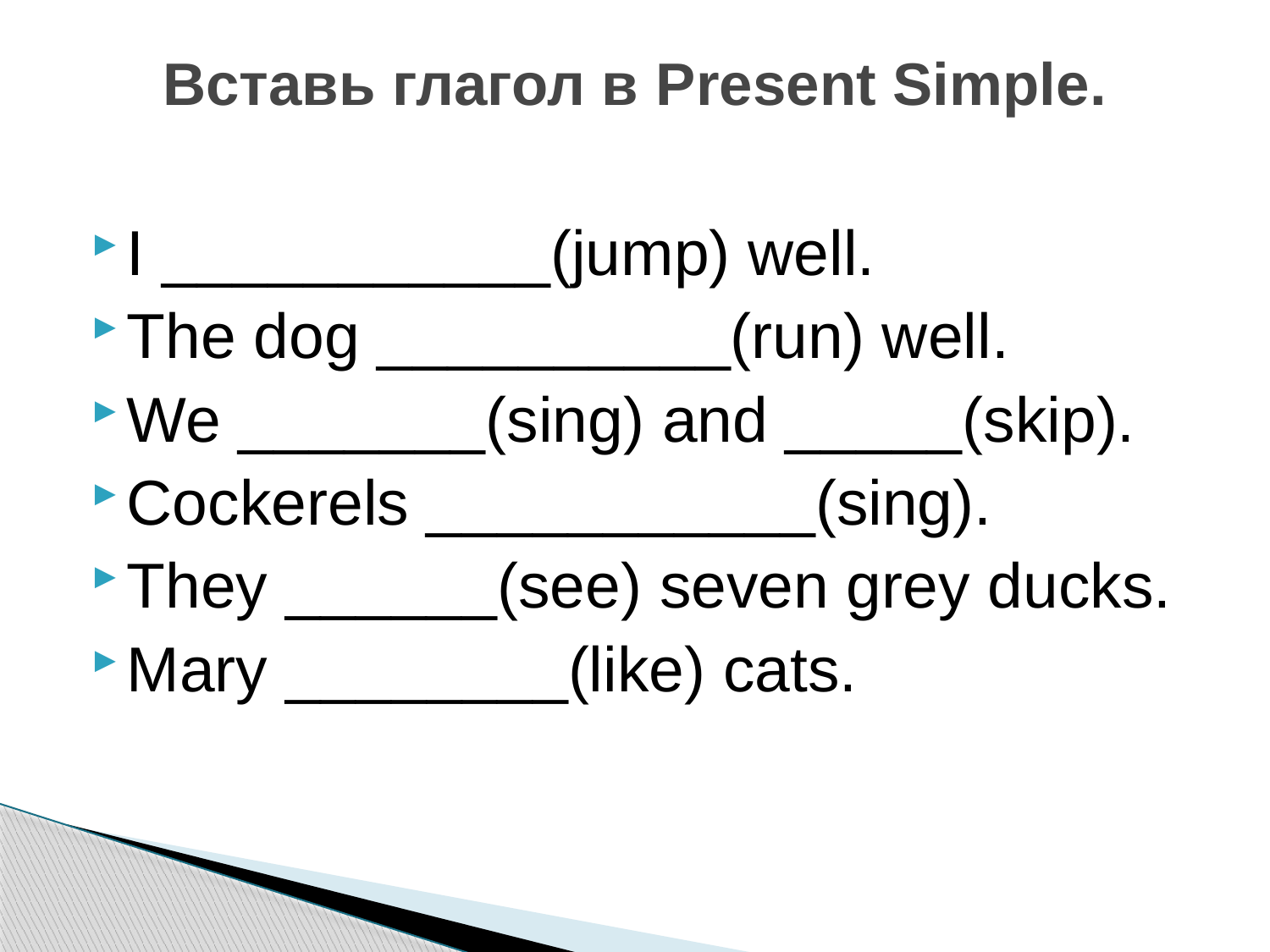

# Вставь глагол в Present Simple.
I ___________(jump) well.
The dog __________(run) well.
We _______(sing) and _____(skip).
Cockerels ___________(sing).
They ______(see) seven grey ducks.
Mary ________(like) cats.